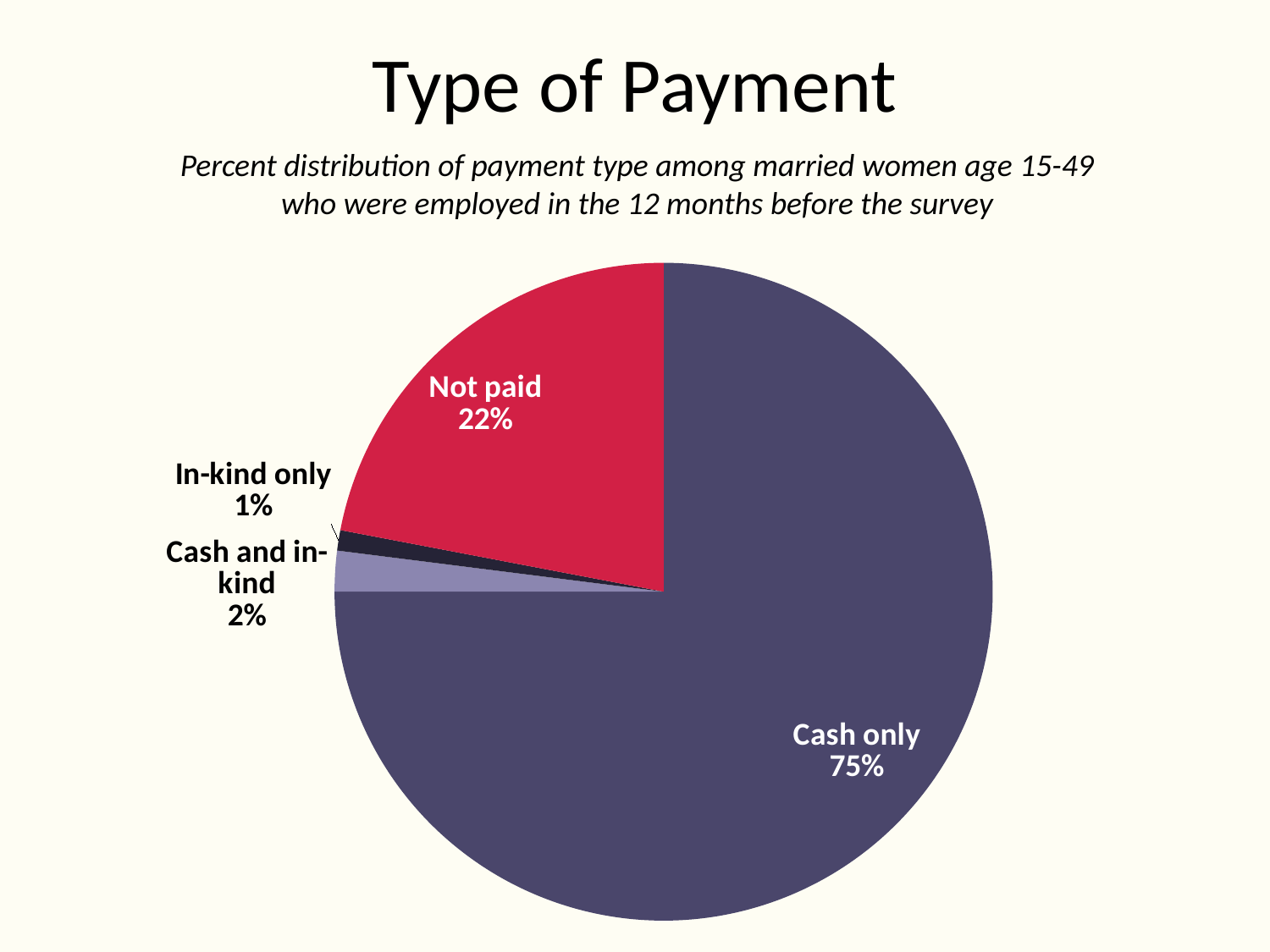

# Type of Payment
Percent distribution of payment type among married women age 15-49
who were employed in the 12 months before the survey

### Chart

| Category | Women |
|---|---|
| Cash only | 75.0 |
| Cash and in-kind | 2.0 |
| In-kind only | 1.0 |
| Not paid | 22.0 |